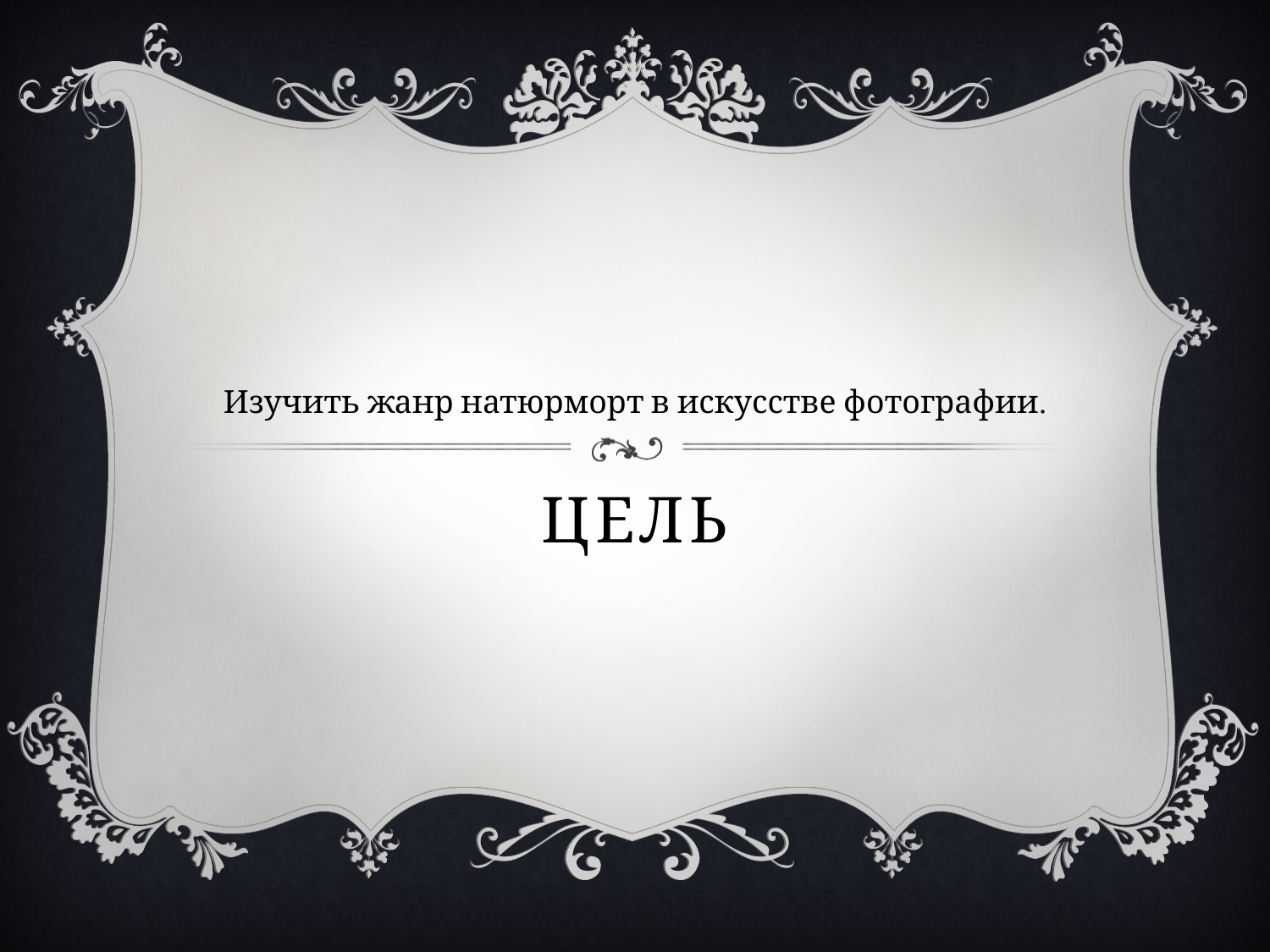

Изучить жанр натюрморт в искусстве фотографии.
# Цель